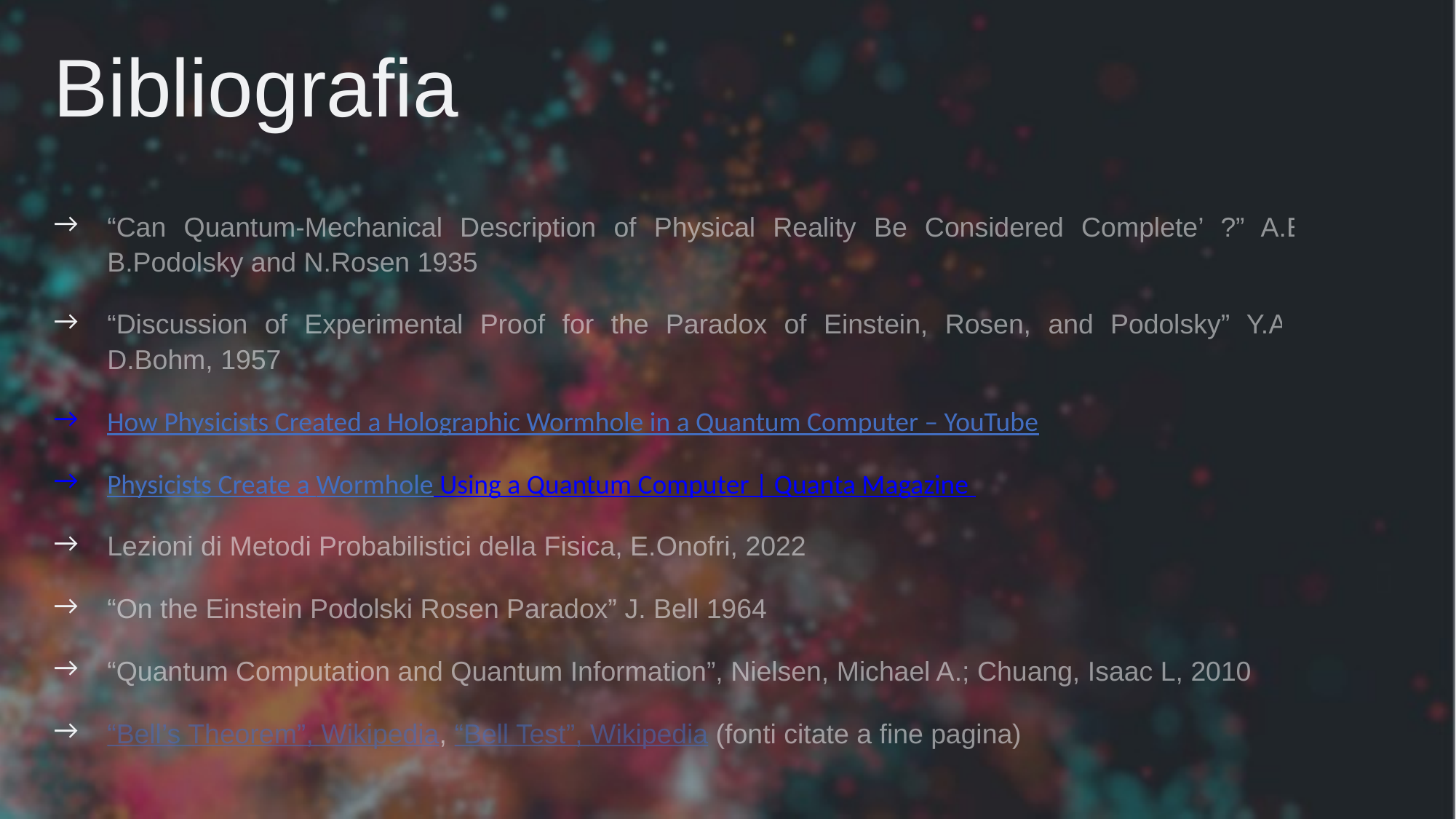

# Bibliografia
“Can Quantum-Mechanical Description of Physical Reality Be Considered Complete’ ?” A.Einstein, B.Podolsky and N.Rosen 1935
“Discussion of Experimental Proof for the Paradox of Einstein, Rosen, and Podolsky” Y.Aharonov, D.Bohm, 1957
How Physicists Created a Holographic Wormhole in a Quantum Computer – YouTube
Physicists Create a Wormhole Using a Quantum Computer | Quanta Magazine
Lezioni di Metodi Probabilistici della Fisica, E.Onofri, 2022
“On the Einstein Podolski Rosen Paradox” J. Bell 1964
“Quantum Computation and Quantum Information”, Nielsen, Michael A.; Chuang, Isaac L, 2010
“Bell’s Theorem”, Wikipedia, “Bell Test”, Wikipedia (fonti citate a fine pagina)